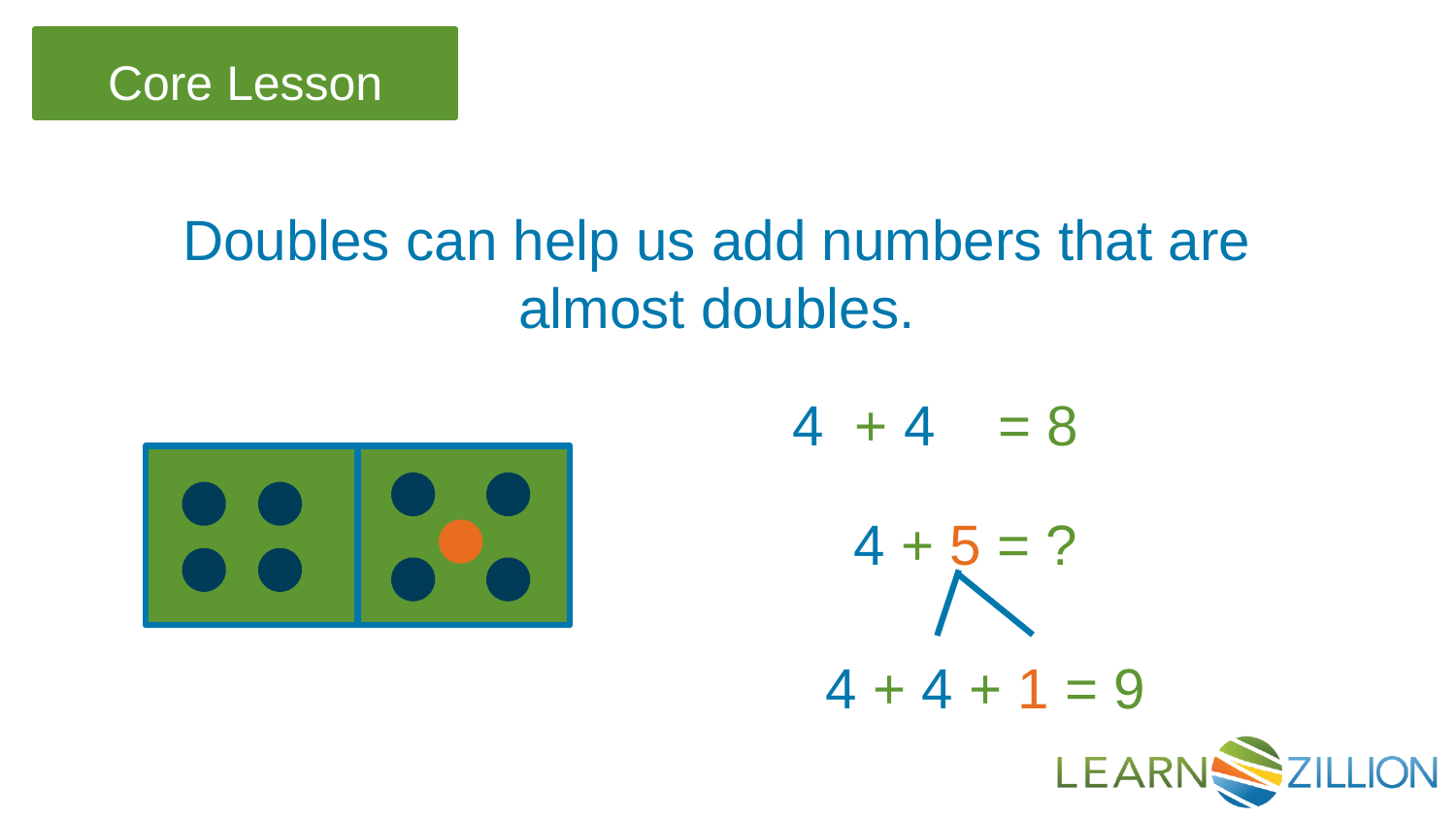

Doubles can help us add numbers that are almost doubles.
4  + 4    = 8

4 + 5 = ?

4 + 4 + 1 = 9